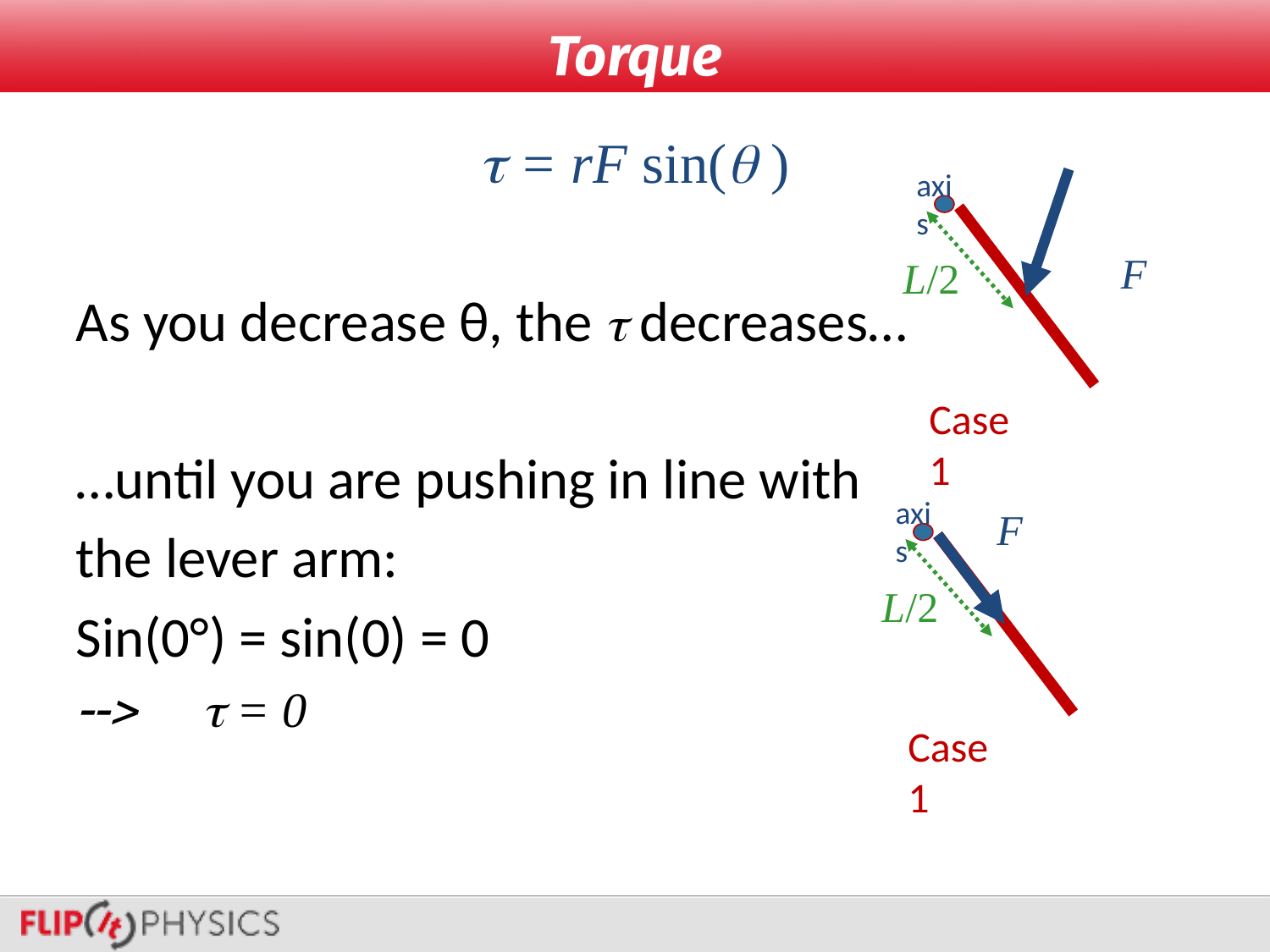

# Torque

As you decrease θ, the τ decreases…

…until you are pushing in line with
the lever arm:
Sin(0°) = sin(0) = 0
−−>  	τ = 0

τ = rF sin(θ )
axis

F
L/2
Case 1
axis
F

L/2
Case 1